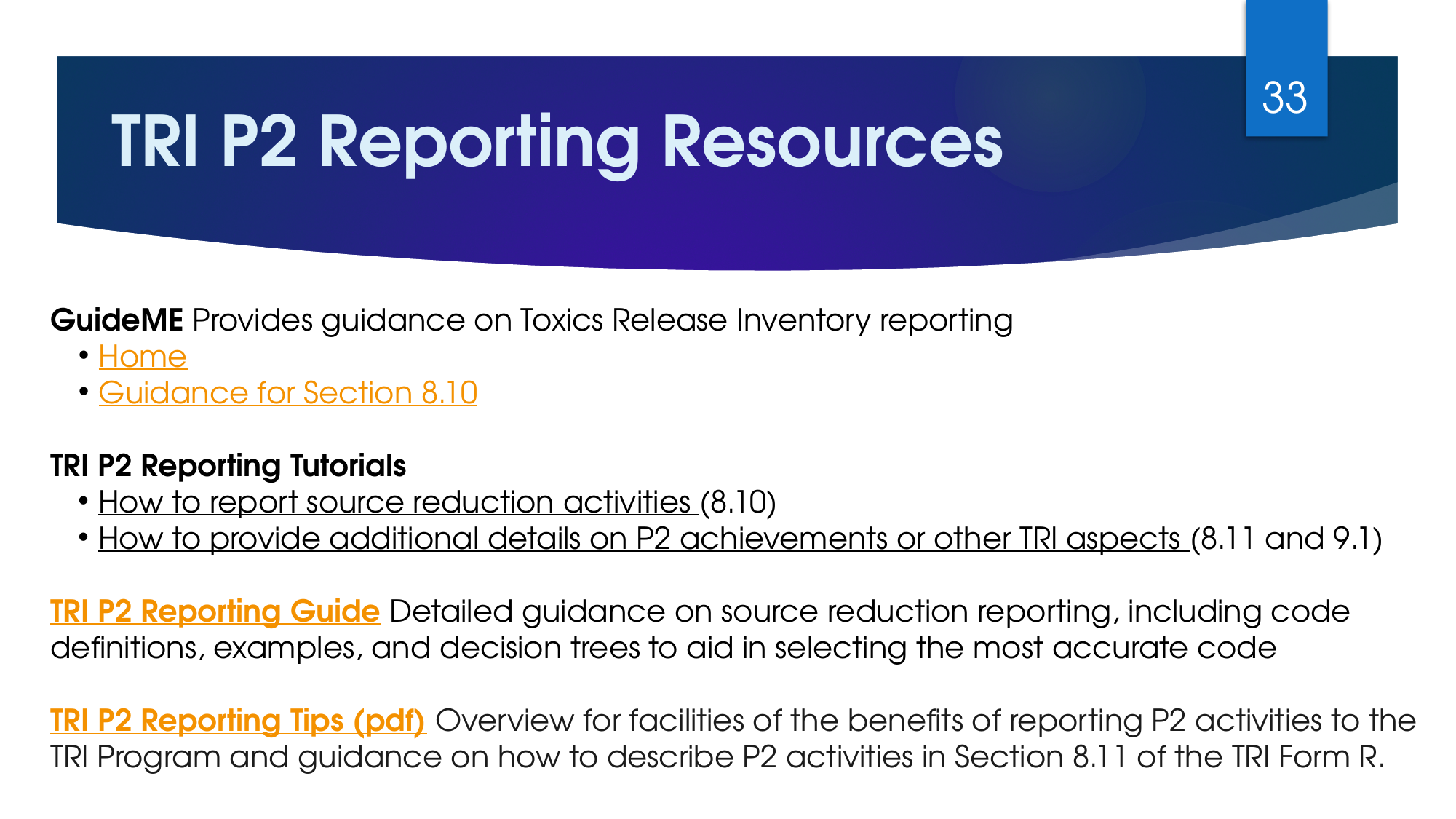

33
# TRI P2 Reporting Resources
GuideME Provides guidance on Toxics Release Inventory reporting
Home
Guidance for Section 8.10

TRI P2 Reporting Tutorials
How to report source reduction activities (8.10)
How to provide additional details on P2 achievements or other TRI aspects (8.11 and 9.1)

TRI P2 Reporting Guide Detailed guidance on source reduction reporting, including code definitions, examples, and decision trees to aid in selecting the most accurate code

TRI P2 Reporting Tips (pdf) Overview for facilities of the benefits of reporting P2 activities to the TRI Program and guidance on how to describe P2 activities in Section 8.11 of the TRI Form R.